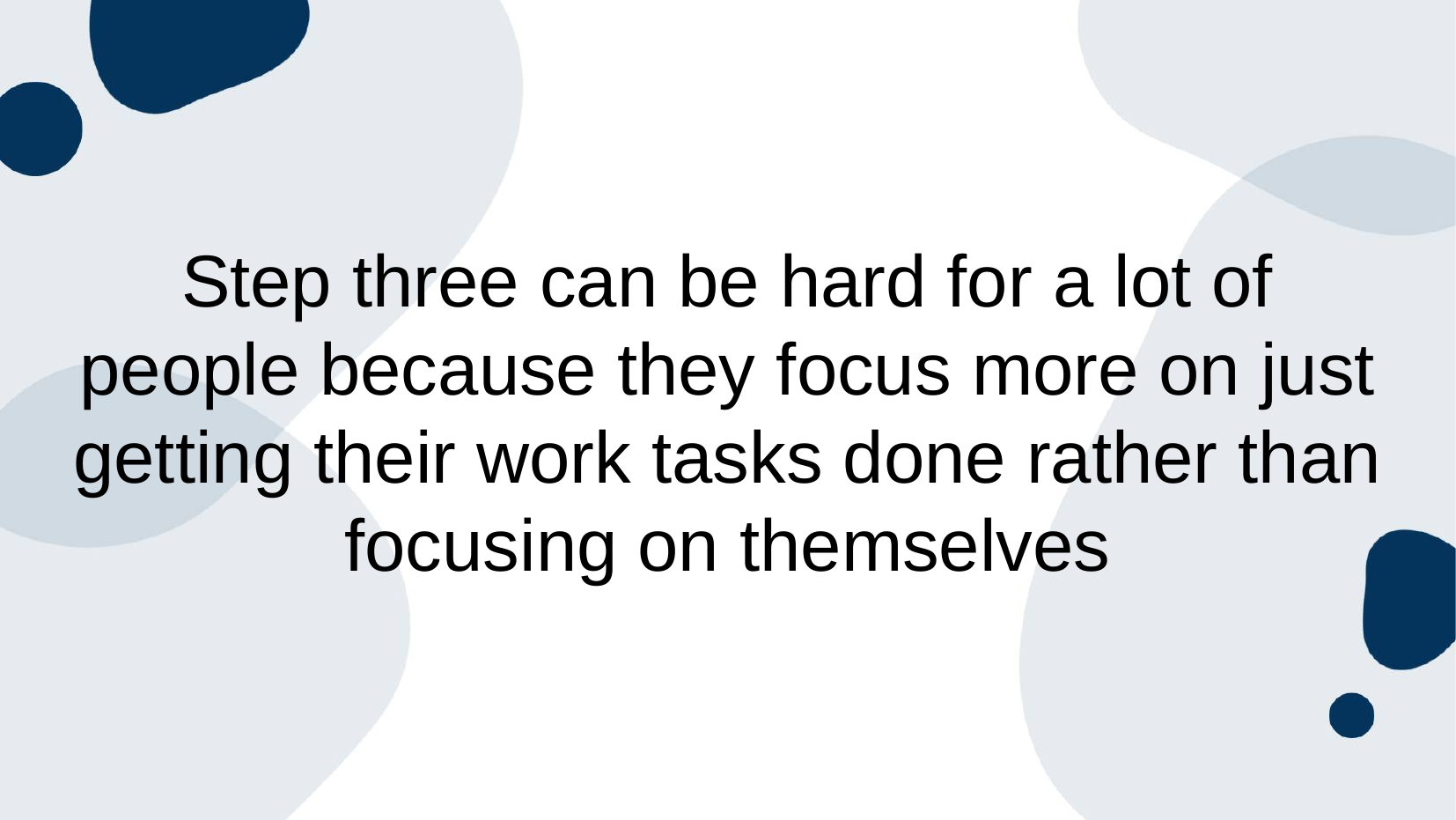

Step three can be hard for a lot of people because they focus more on just getting their work tasks done rather than focusing on themselves